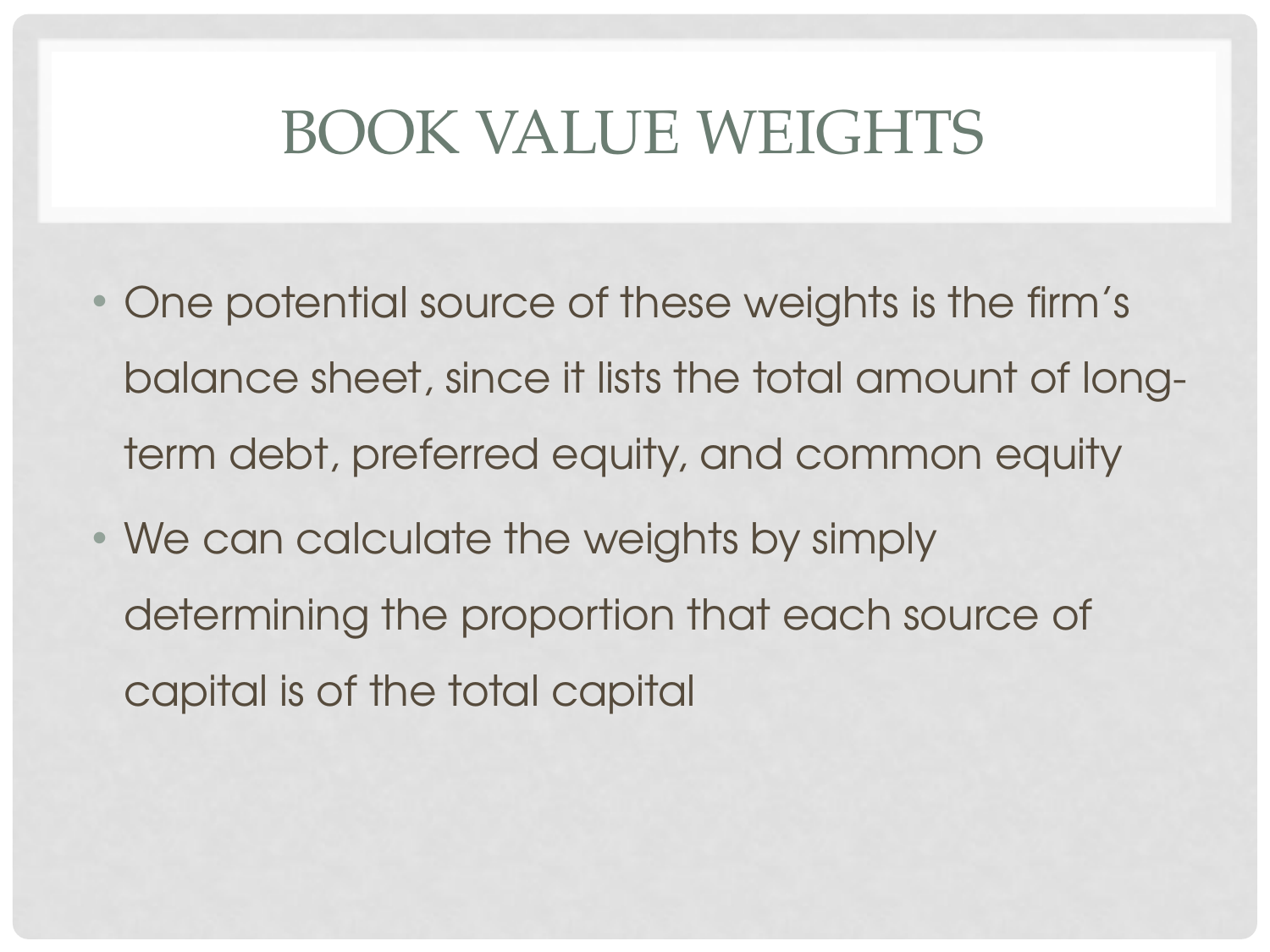

# Book value weights
One potential source of these weights is the firm’s balance sheet, since it lists the total amount of long-term debt, preferred equity, and common equity
We can calculate the weights by simply determining the proportion that each source of capital is of the total capital